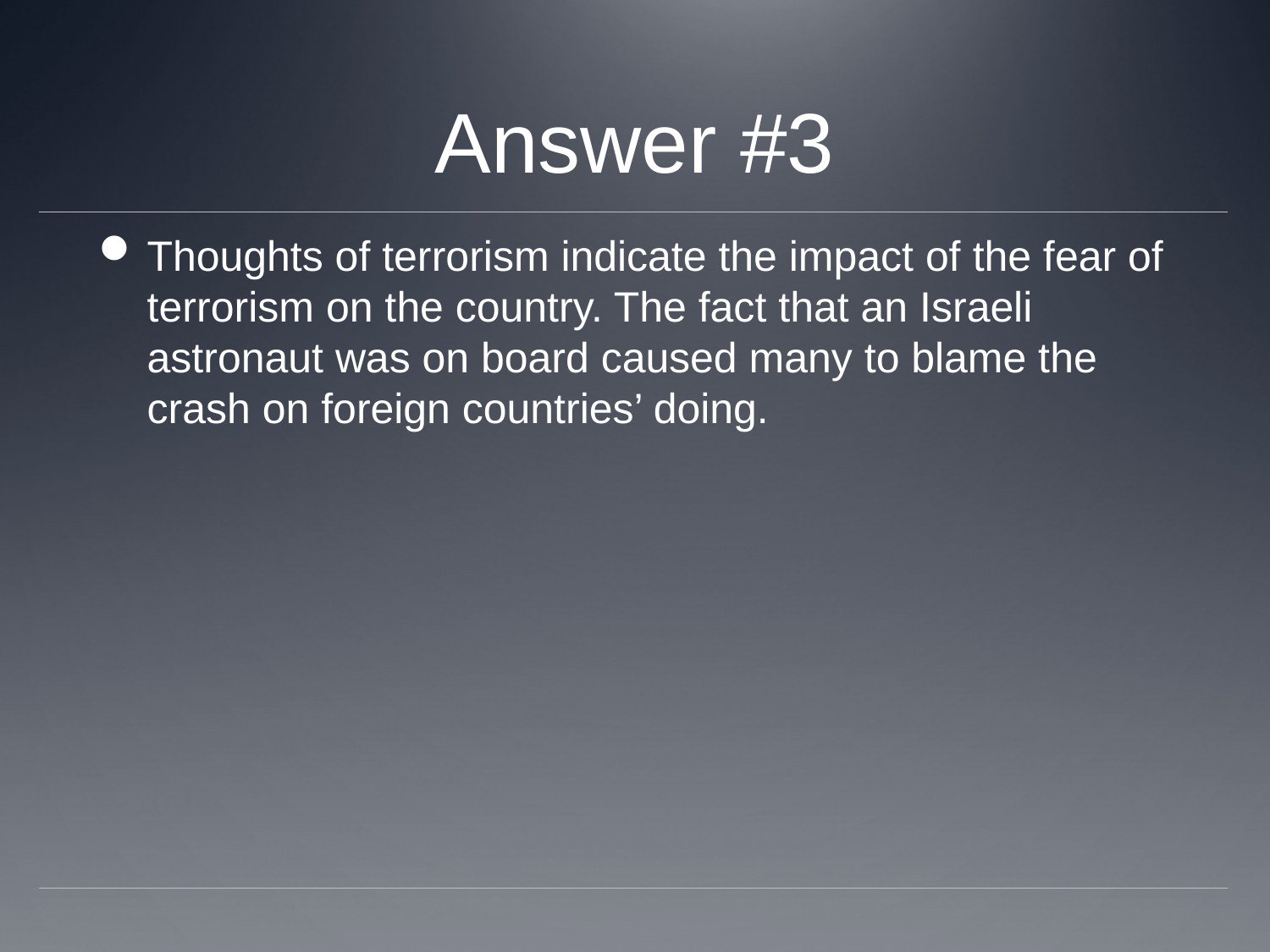

# Answer #3
Thoughts of terrorism indicate the impact of the fear of terrorism on the country. The fact that an Israeli astronaut was on board caused many to blame the crash on foreign countries’ doing.